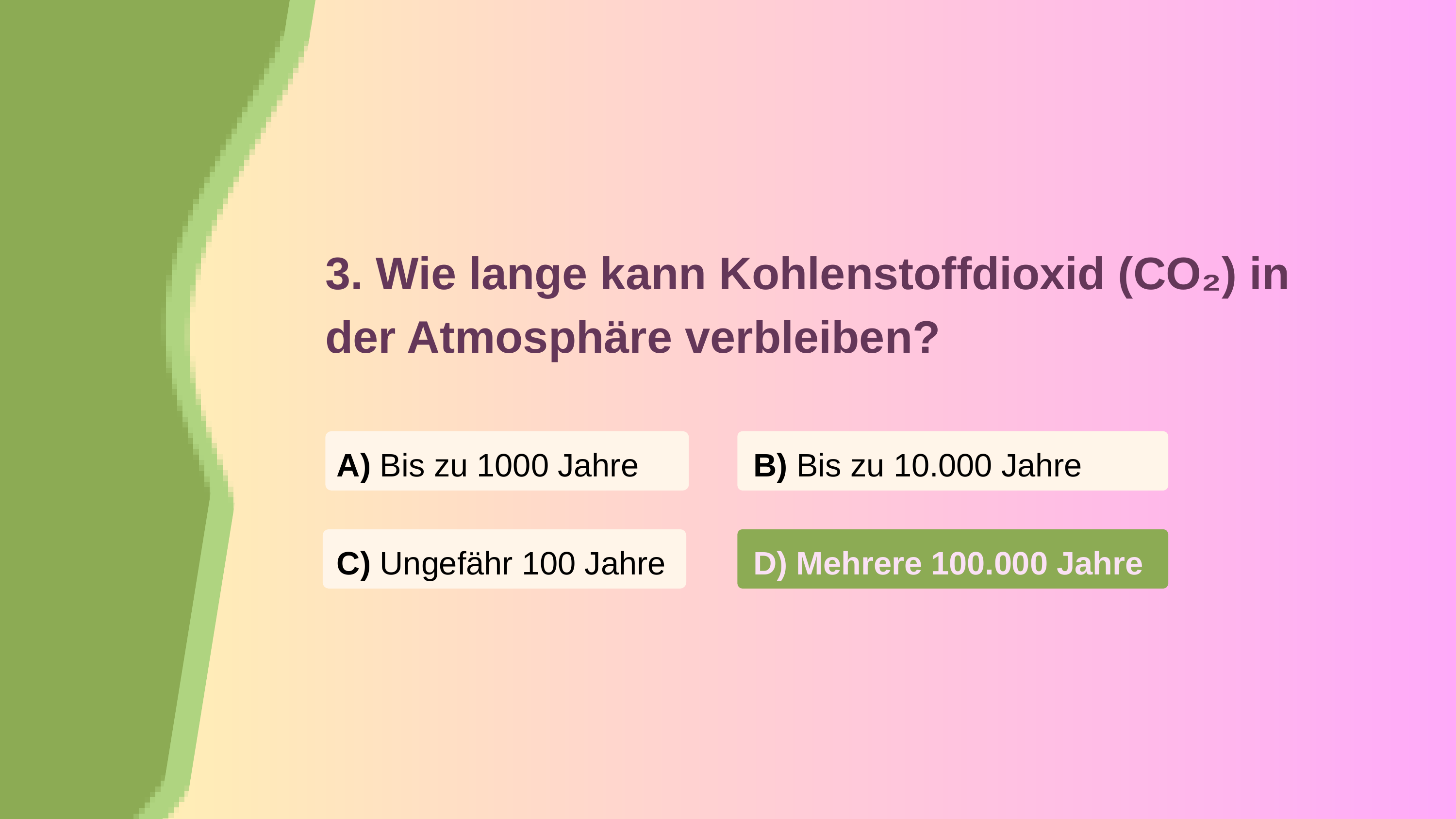

3. Wie lange kann Kohlenstoffdioxid (CO₂) in der Atmosphäre verbleiben?

A) Bis zu 1000 Jahre

B) Bis zu 10.000 Jahre

C) Ungefähr 100 Jahre
D) Mehrere 100.000 Jahre